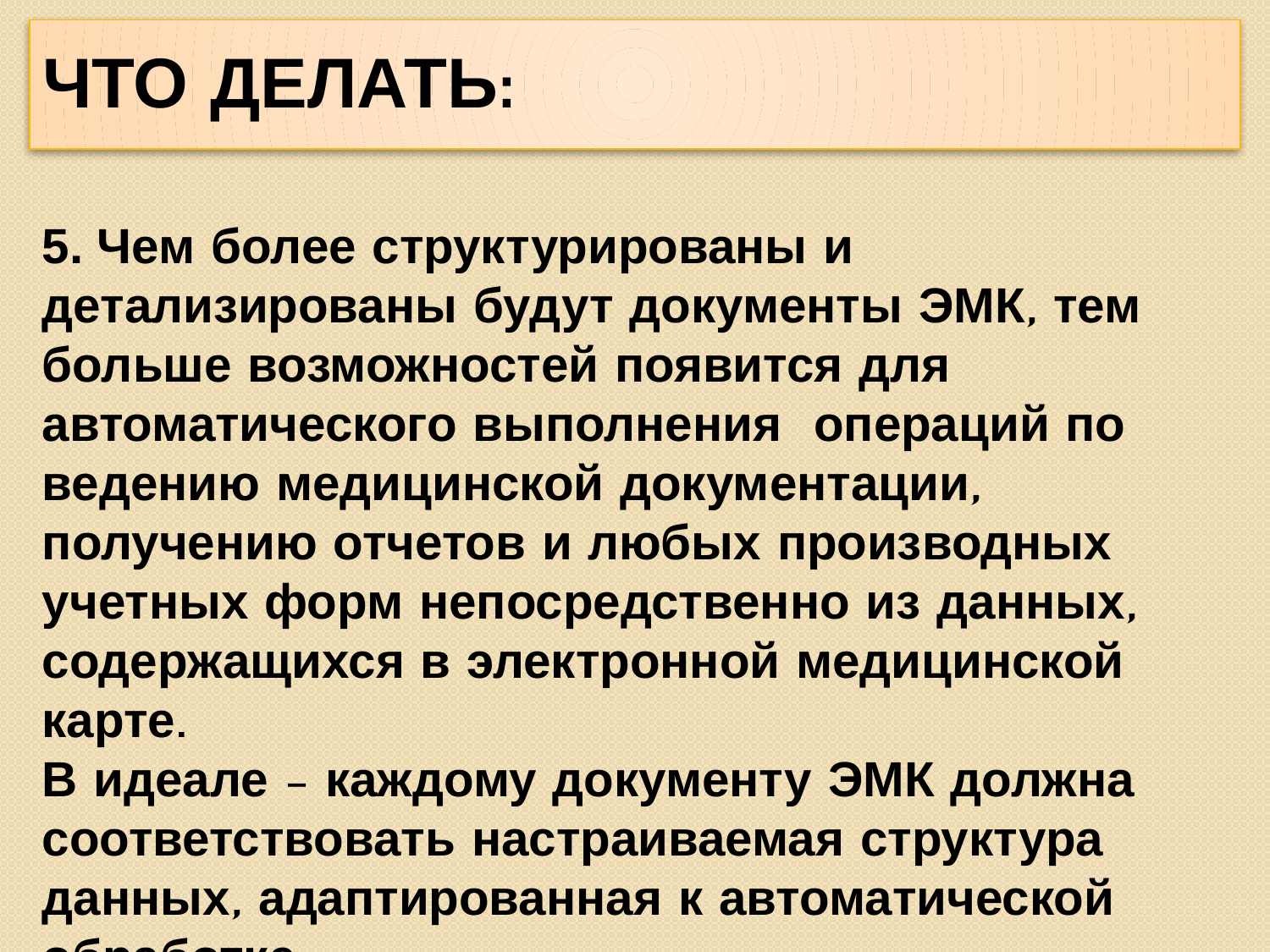

# ЧТО ДЕЛАТЬ:
5. Чем более структурированы и детализированы будут документы ЭМК, тем больше возможностей появится для автоматического выполнения  операций по ведению медицинской документации, получению отчетов и любых производных учетных форм непосредственно из данных, содержащихся в электронной медицинской карте.
В идеале – каждому документу ЭМК должна соответствовать настраиваемая структура данных, адаптированная к автоматической обработке.